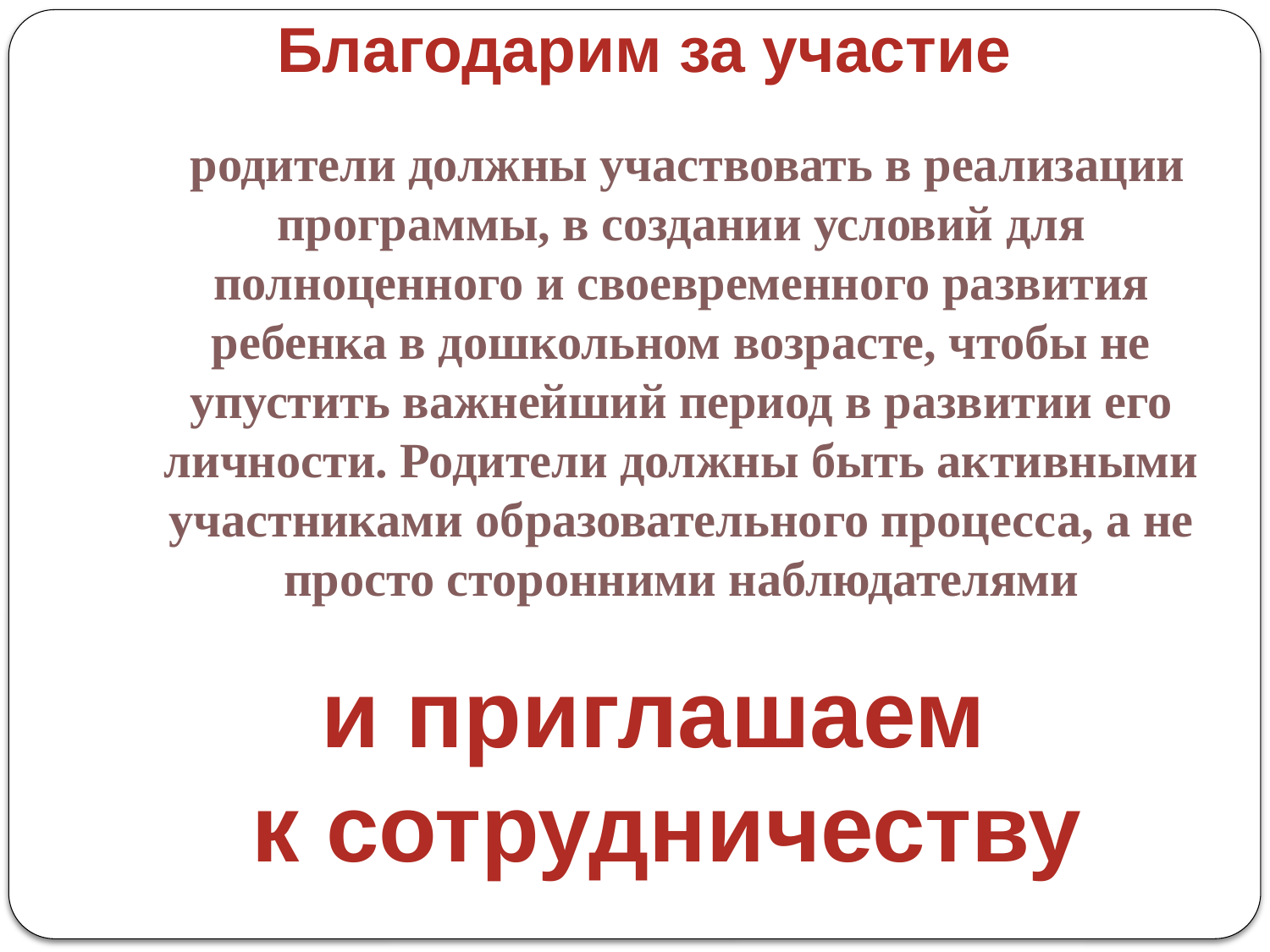

Благодарим за участие
 родители должны участвовать в реализации программы, в создании условий для полноценного и своевременного развития ребенка в дошкольном возрасте, чтобы не упустить важнейший период в развитии его личности. Родители должны быть активными участниками образовательного процесса, а не просто сторонними наблюдателями
и приглашаем
к сотрудничеству